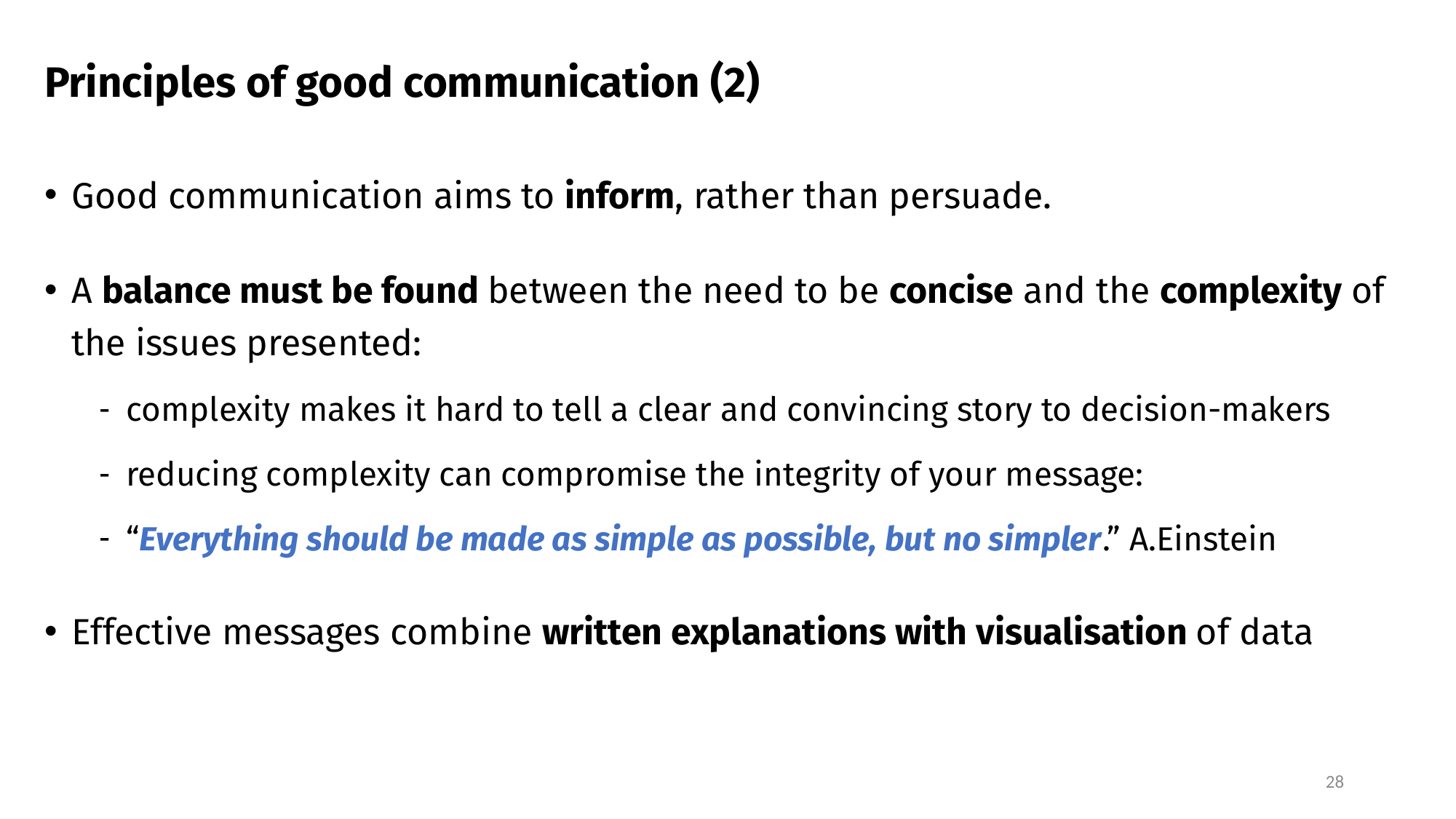

# Principles of good communication (2)
Good communication aims to inform, rather than persuade.
A balance must be found between the need to be concise and the complexity of the issues presented:
complexity makes it hard to tell a clear and convincing story to decision-makers
reducing complexity can compromise the integrity of your message:
“Everything should be made as simple as possible, but no simpler.” A.Einstein
Effective messages combine written explanations with visualisation of data

28